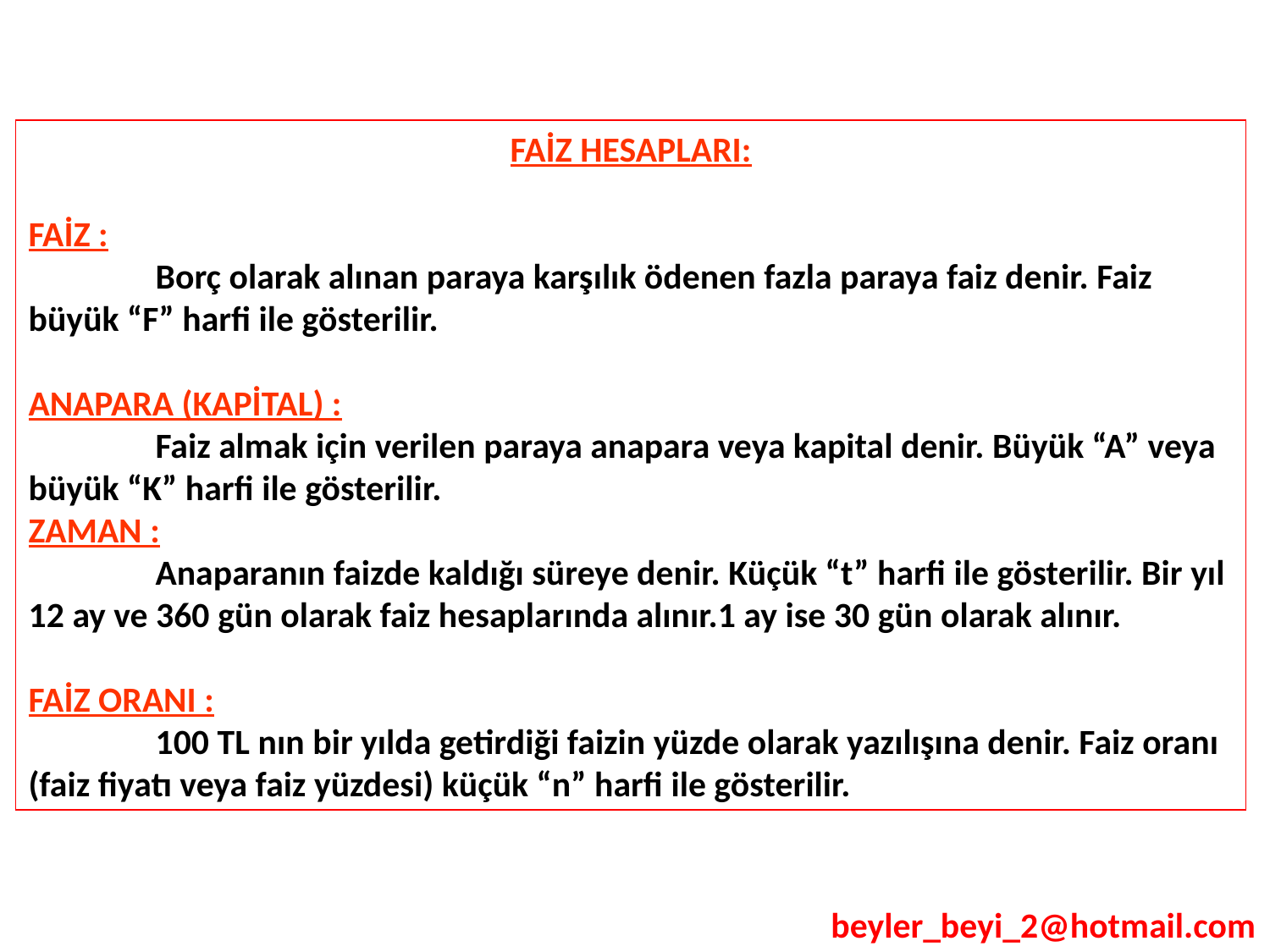

FAİZ HESAPLARI:

FAİZ :
	Borç olarak alınan paraya karşılık ödenen fazla paraya faiz denir. Faiz büyük “F” harfi ile gösterilir.

ANAPARA (KAPİTAL) :
	Faiz almak için verilen paraya anapara veya kapital denir. Büyük “A” veya büyük “K” harfi ile gösterilir.
ZAMAN :
	Anaparanın faizde kaldığı süreye denir. Küçük “t” harfi ile gösterilir. Bir yıl 12 ay ve 360 gün olarak faiz hesaplarında alınır.1 ay ise 30 gün olarak alınır.

FAİZ ORANI :
	100 TL nın bir yılda getirdiği faizin yüzde olarak yazılışına denir. Faiz oranı (faiz fiyatı veya faiz yüzdesi) küçük “n” harfi ile gösterilir.
beyler_beyi_2@hotmail.com